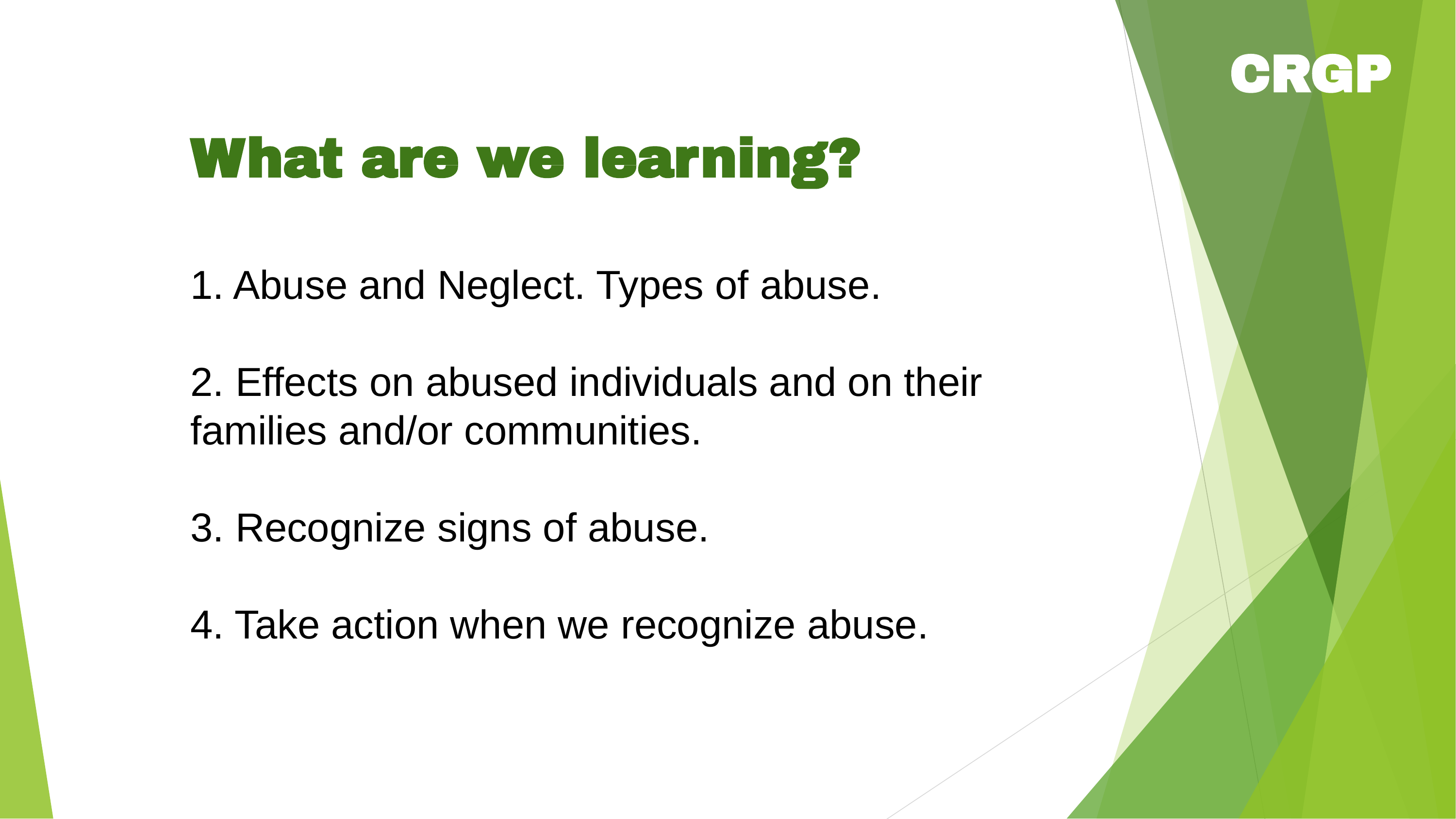

CRGP
What are we learning?
1. Abuse and Neglect. Types of abuse.

2. Effects on abused individuals and on their families and/or communities.

3. Recognize signs of abuse.

4. Take action when we recognize abuse.